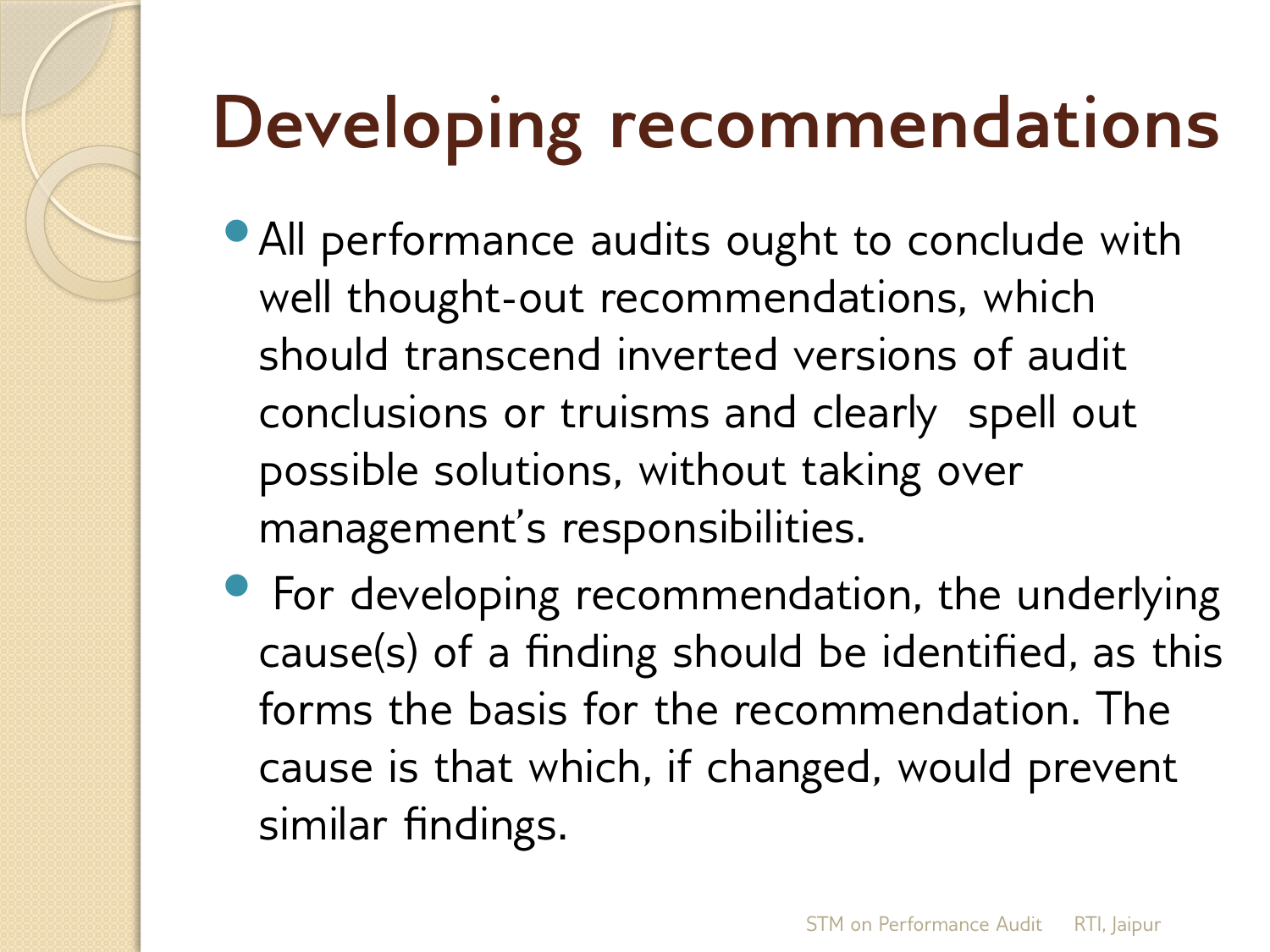

# Developing recommendations
All performance audits ought to conclude with well thought-out recommendations, which should transcend inverted versions of audit conclusions or truisms and clearly  spell out possible solutions, without taking over management’s responsibilities.
 For developing recommendation, the underlying cause(s) of a finding should be identified, as this forms the basis for the recommendation. The cause is that which, if changed, would prevent similar findings.

STM on Performance Audit     RTI, Jaipur